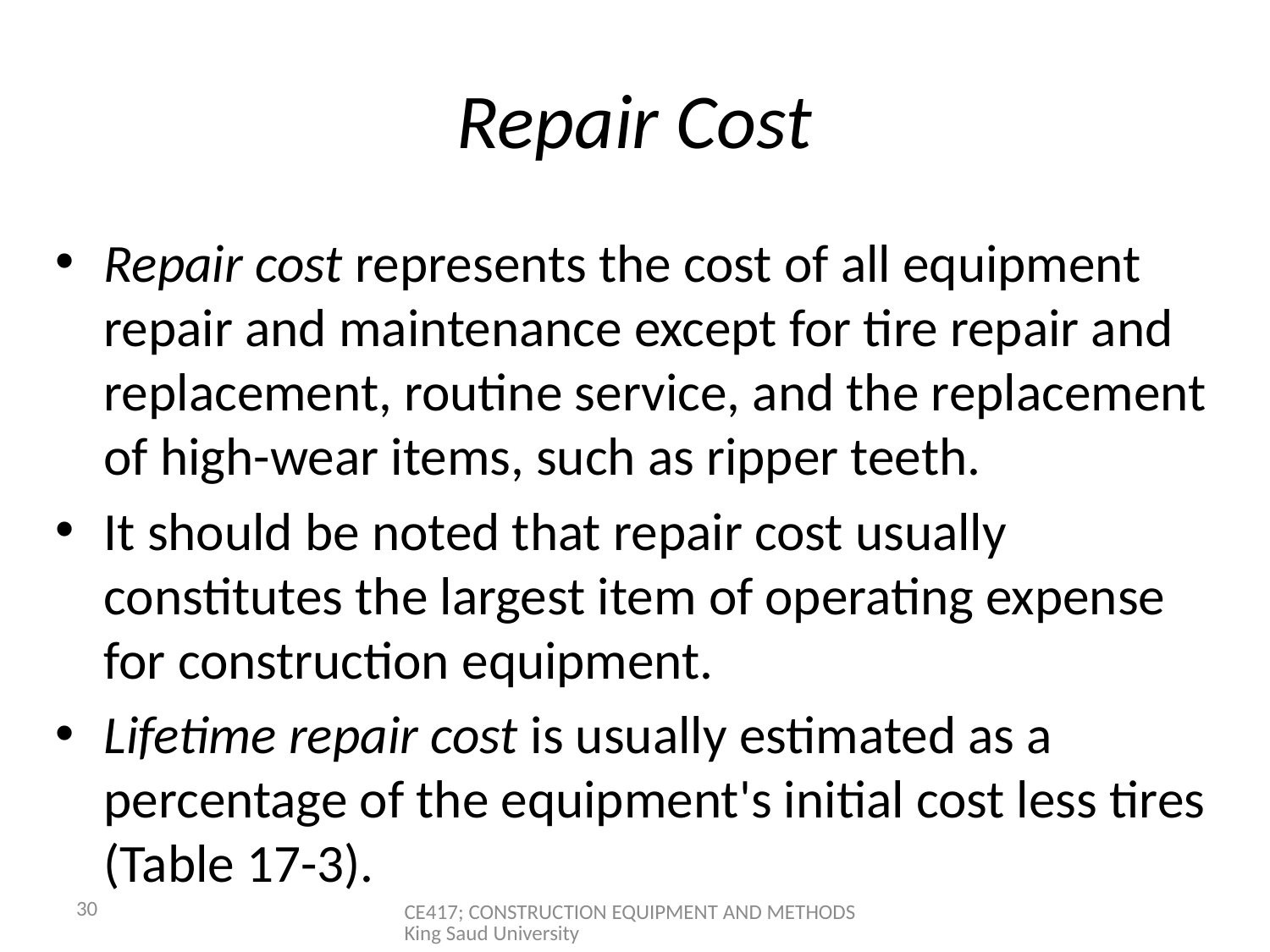

# Repair Cost
Repair cost represents the cost of all equipment repair and maintenance except for tire repair and replacement, routine service, and the replacement of high-wear items, such as ripper teeth.
It should be noted that repair cost usually constitutes the largest item of operating expense for construction equipment.
Lifetime repair cost is usually estimated as a percentage of the equipment's initial cost less tires (Table 17-3).
30
CE417; CONSTRUCTION EQUIPMENT AND METHODS King Saud University